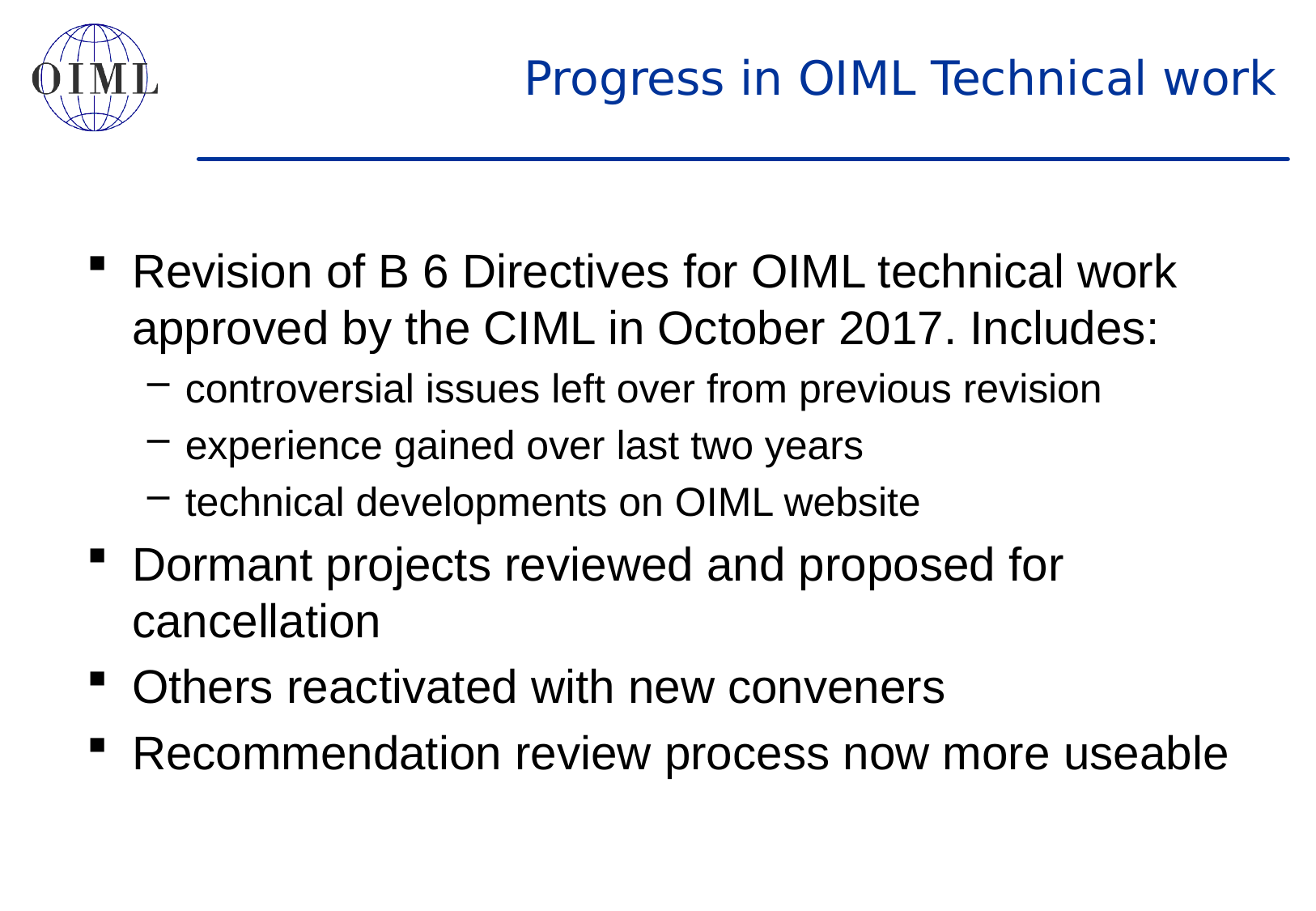

# Progress in OIML Technical work

Revision of B 6 Directives for OIML technical work approved by the CIML in October 2017. Includes:
controversial issues left over from previous revision
experience gained over last two years
technical developments on OIML website
Dormant projects reviewed and proposed for cancellation
Others reactivated with new conveners
Recommendation review process now more useable